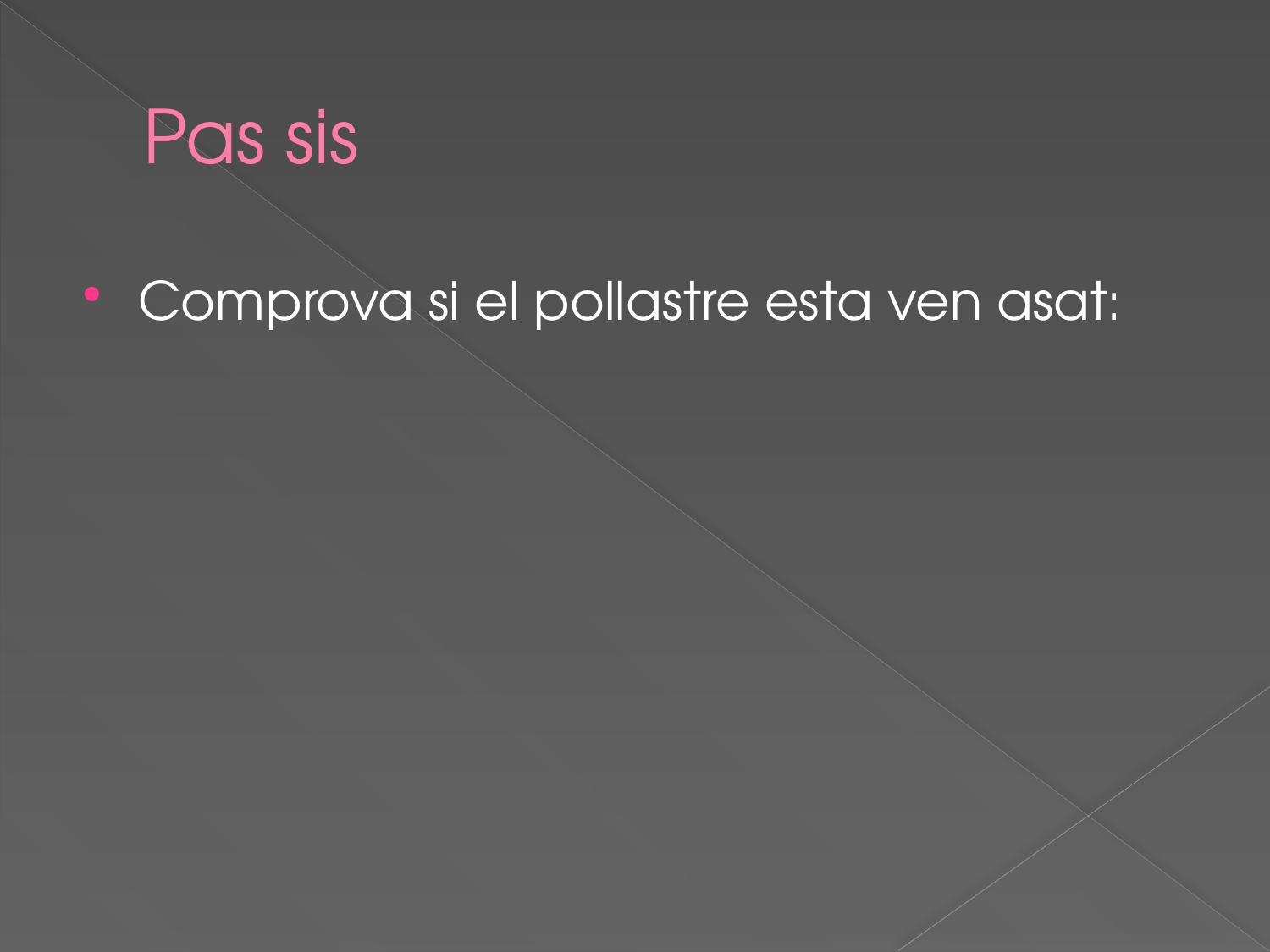

# Pas sis
Comprova si el pollastre esta ven asat: